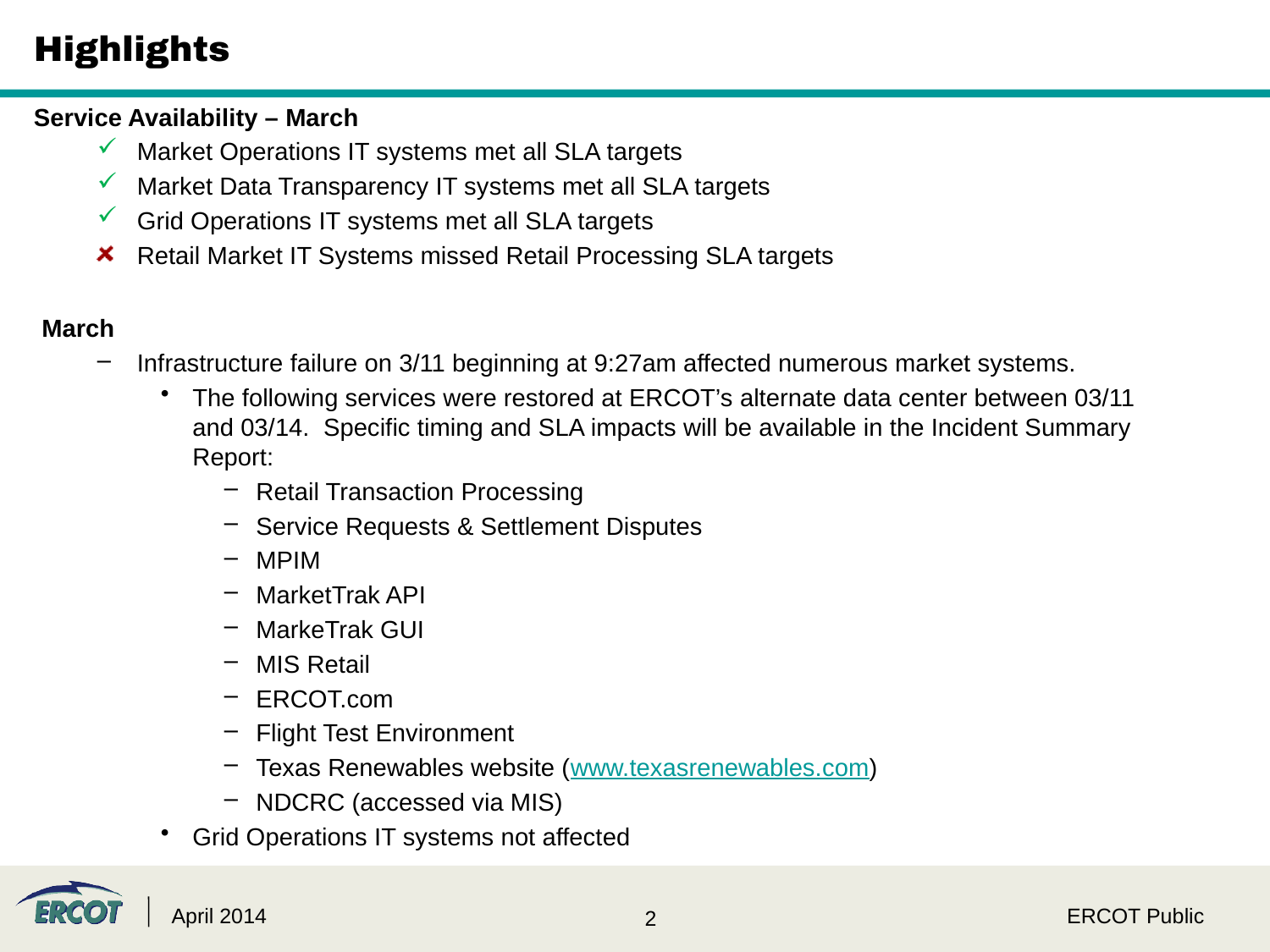

# Highlights
Service Availability – March
Market Operations IT systems met all SLA targets
Market Data Transparency IT systems met all SLA targets
Grid Operations IT systems met all SLA targets
Retail Market IT Systems missed Retail Processing SLA targets

March
Infrastructure failure on 3/11 beginning at 9:27am affected numerous market systems.
The following services were restored at ERCOT’s alternate data center between 03/11 and 03/14.  Specific timing and SLA impacts will be available in the Incident Summary Report:
Retail Transaction Processing
Service Requests & Settlement Disputes
MPIM
MarketTrak API
MarkeTrak GUI
MIS Retail
ERCOT.com
Flight Test Environment
Texas Renewables website (www.texasrenewables.com)
NDCRC (accessed via MIS)
Grid Operations IT systems not affected

April 2014
ERCOT Public